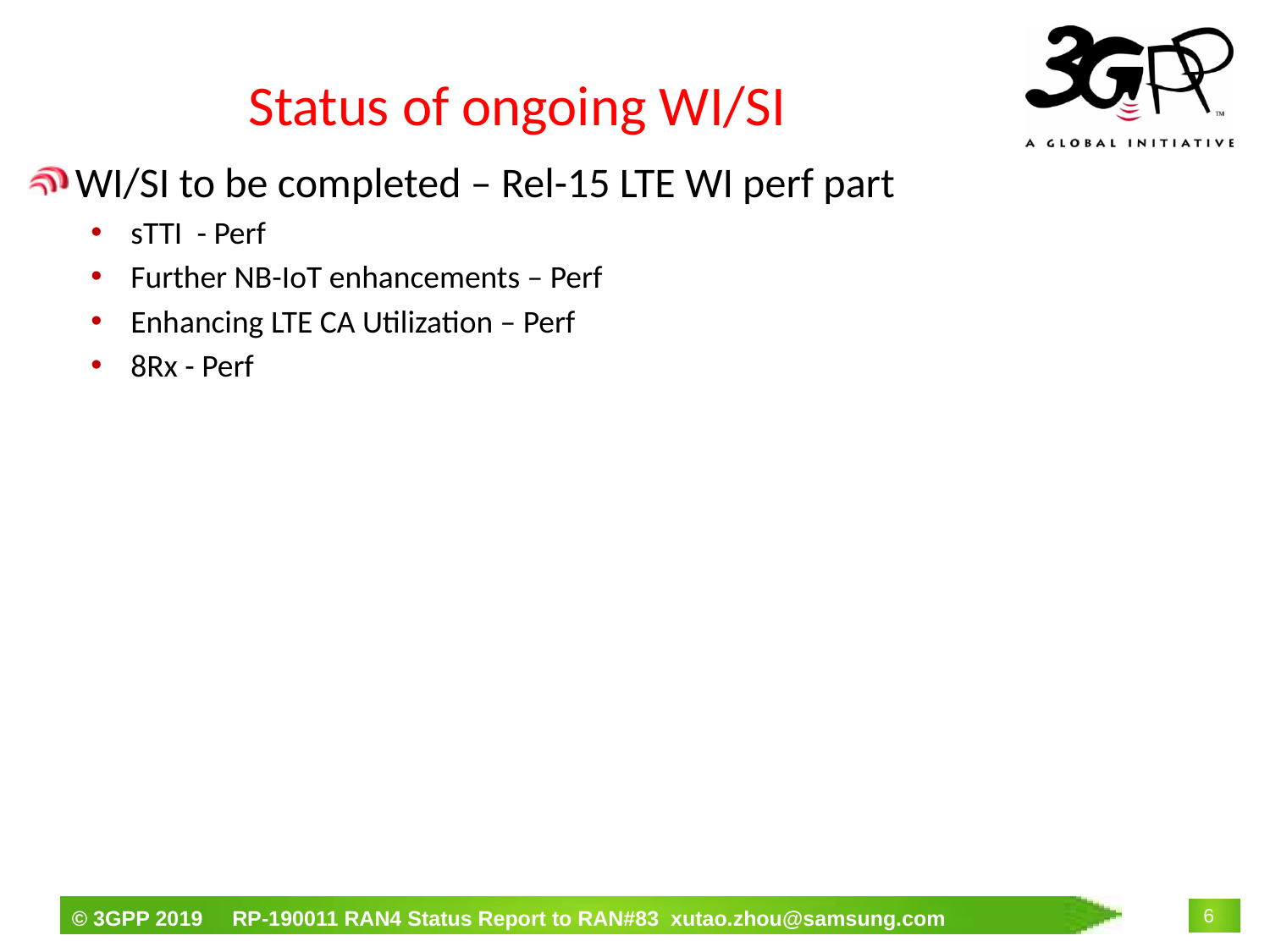

# Status of ongoing WI/SI
WI/SI to be completed – Rel-15 LTE WI perf part
sTTI  - Perf
Further NB-IoT enhancements – Perf
Enhancing LTE CA Utilization – Perf
8Rx - Perf